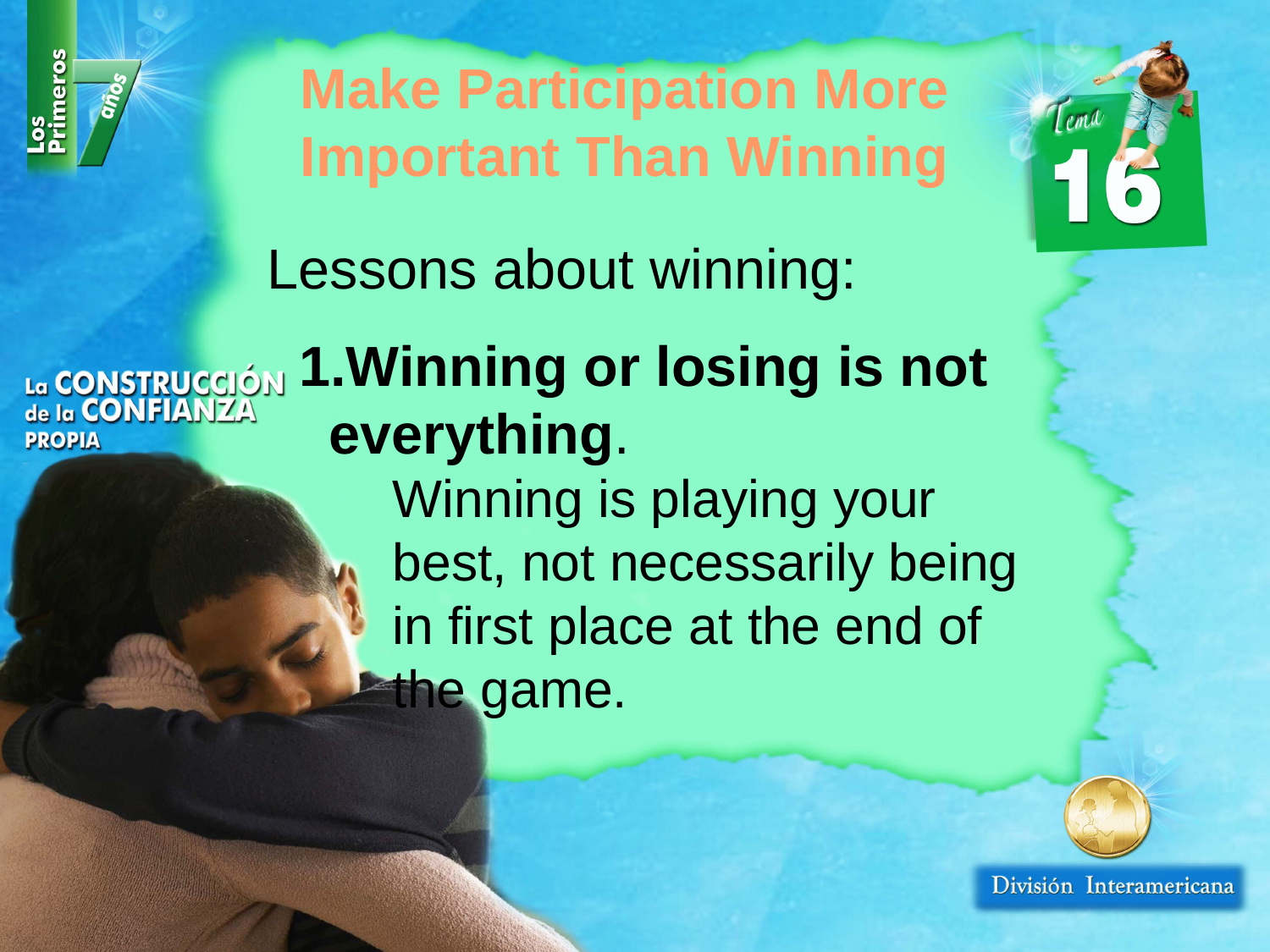

Make Participation More Important Than Winning
Lessons about winning:

Winning or losing is not everything.
Winning is playing your best, not necessarily being in first place at the end of the game.